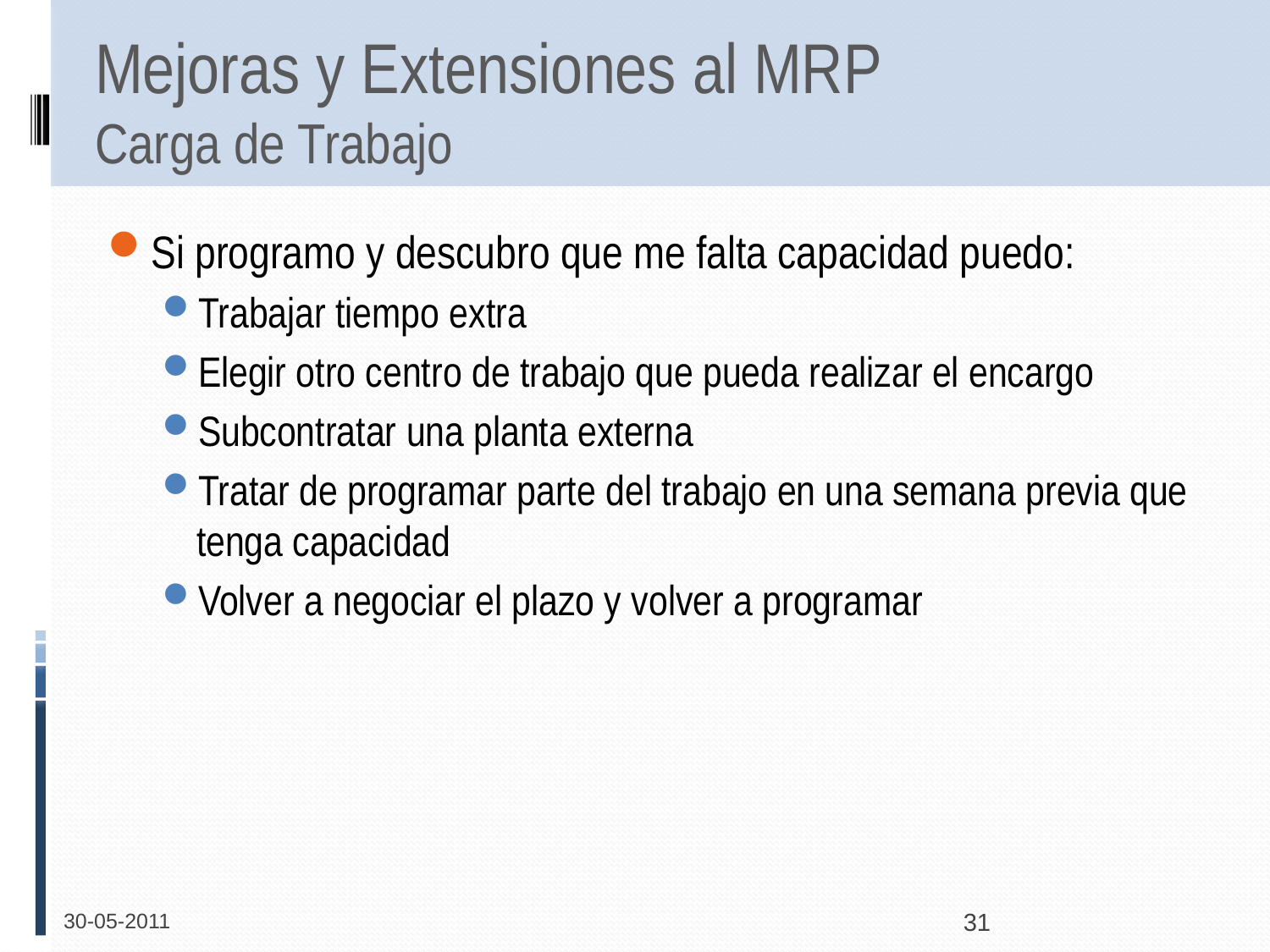

# Mejoras y Extensiones al MRP Carga de Trabajo
Si programo y descubro que me falta capacidad puedo:
Trabajar tiempo extra
Elegir otro centro de trabajo que pueda realizar el encargo
Subcontratar una planta externa
Tratar de programar parte del trabajo en una semana previa que tenga capacidad
Volver a negociar el plazo y volver a programar

30-05-2011
31